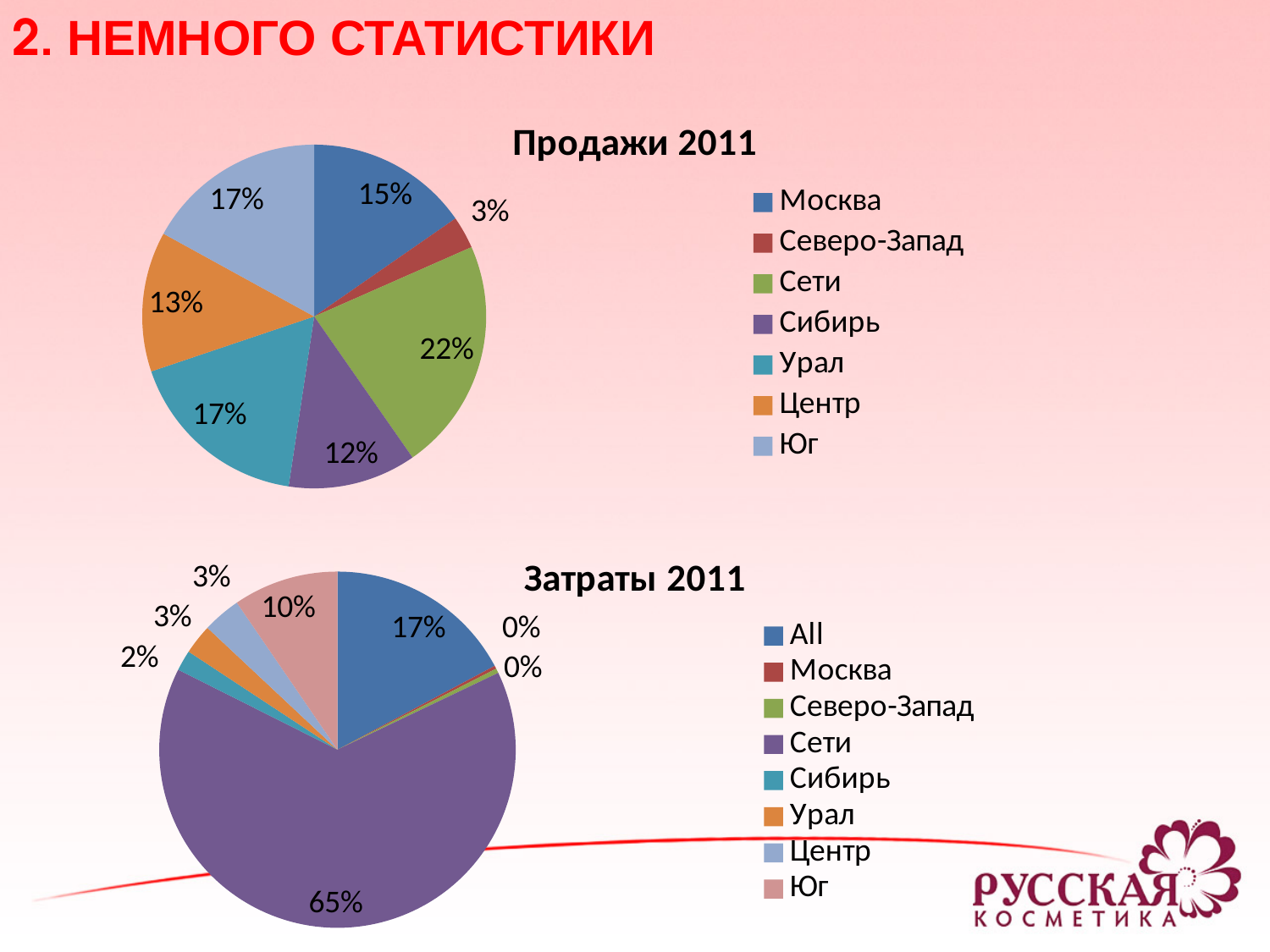

2. НЕМНОГО СТАТИСТИКИ

### Chart: Продажи 2011

| Category | Продажи |
|---|---|
| Москва | 248879609.3670001 |
| Северо-Запад | 49353861.424 |
| Сети | 355679521.0 |
| Сибирь | 195696749.54400003 |
| Урал | 283025297.01799995 |
| Центр | 213746038.313 |
| Юг | 275780621.9659994 |

### Chart:

| Category | Затраты 2011 |
|---|---|
| All | 21722103.193176467 |
| Москва | 356783.0 |
| Северо-Запад | 527704.009 |
| Сети | 81482366.0 |
| Сибирь | 2356566.0506289997 |
| Урал | 3423012.6359999967 |
| Центр | 4377446.998500004 |
| Юг | 12057669.504600016 |